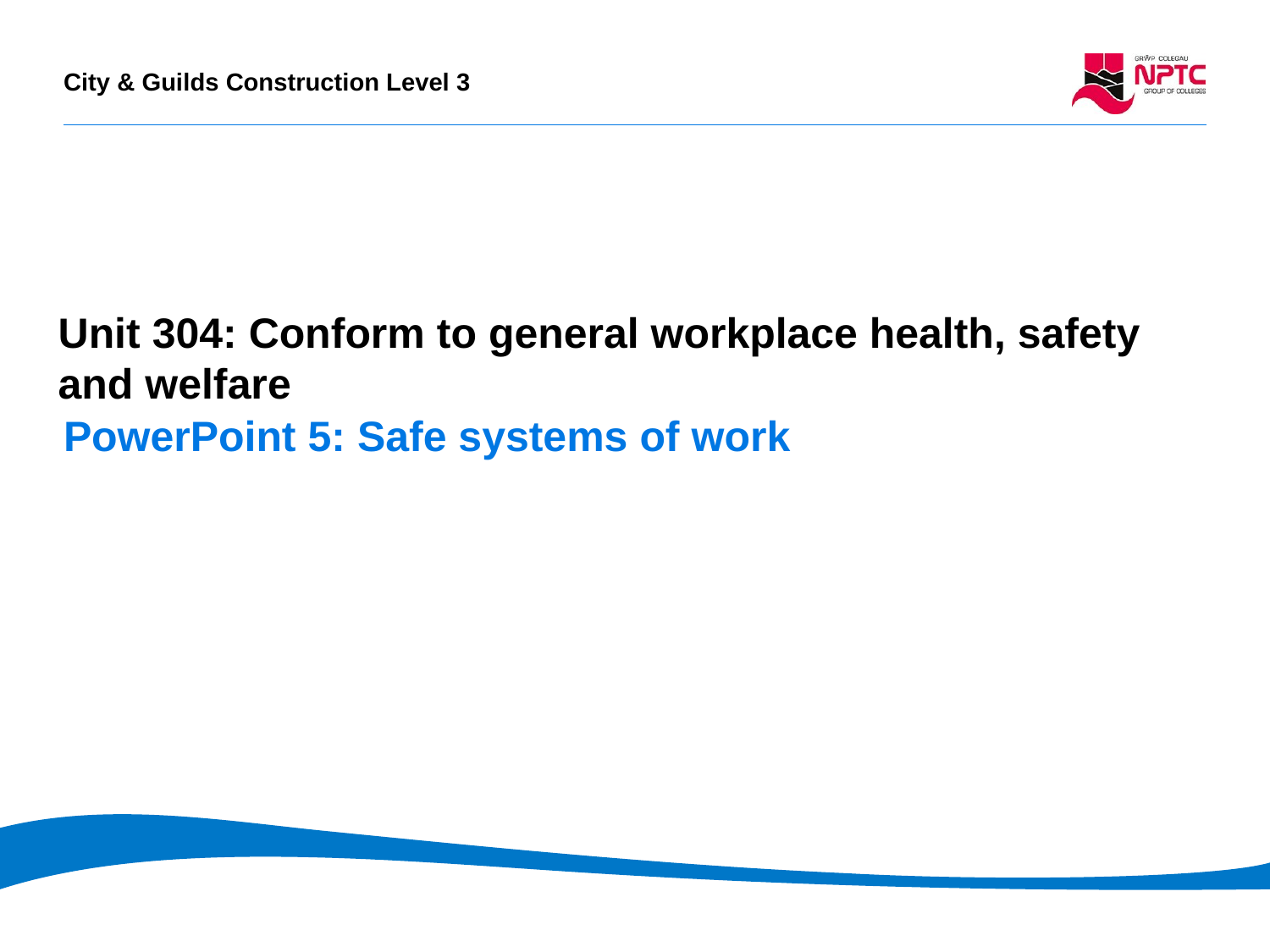

PowerPoint presentation 1.1
Unit 304: Conform to general workplace health, safety and welfare
Unit 101: Introduction to the Built Environment
# PowerPoint 5: Safe systems of work